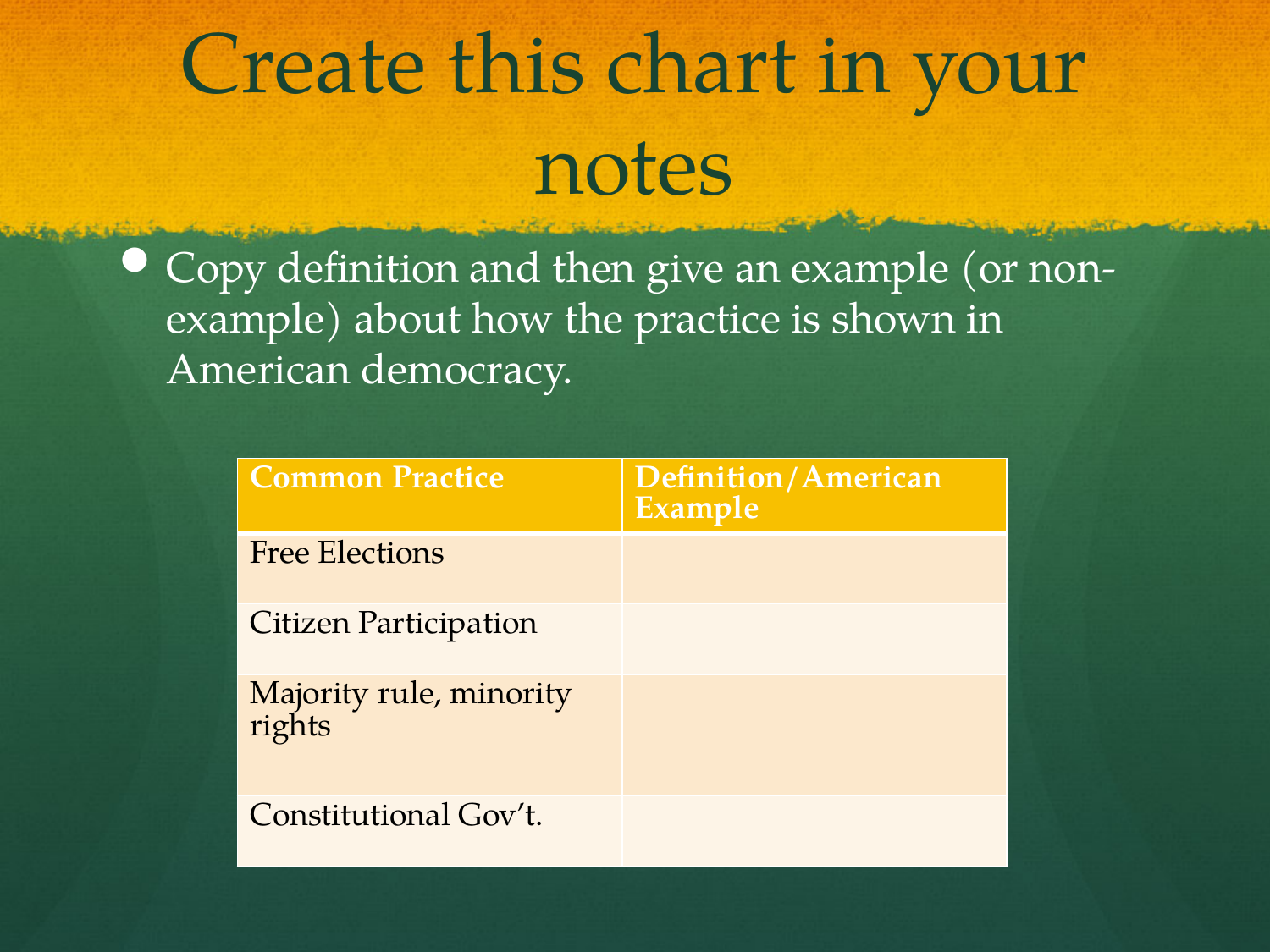

# Create this chart in your notes

Copy definition and then give an example (or non-example) about how the practice is shown in American democracy.
| Common Practice | Definition/American Example |
| --- | --- |
| Free Elections |  |
| Citizen Participation |  |
| Majority rule, minority rights |  |
| Constitutional Gov’t. |  |